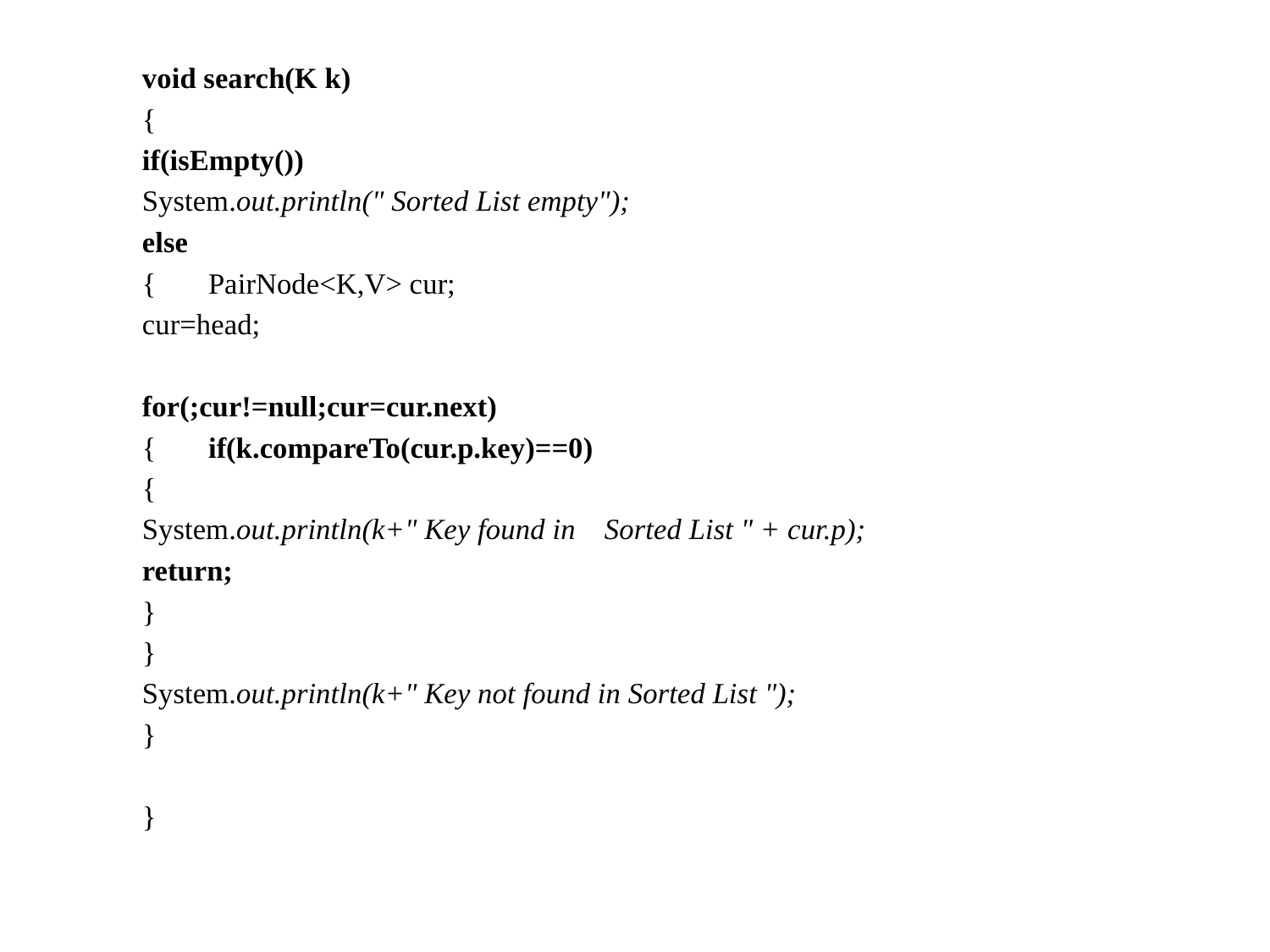

void search(K k)
	{
		if(isEmpty())
			System.out.println(" Sorted List empty");
		else
		{	PairNode<K,V> cur;
			cur=head;

			for(;cur!=null;cur=cur.next)
			{	if(k.compareTo(cur.p.key)==0)
				{
					System.out.println(k+" Key found in 					Sorted List " + cur.p);
					return;
				}
			}
			System.out.println(k+" Key not found in Sorted List ");
		}

	}